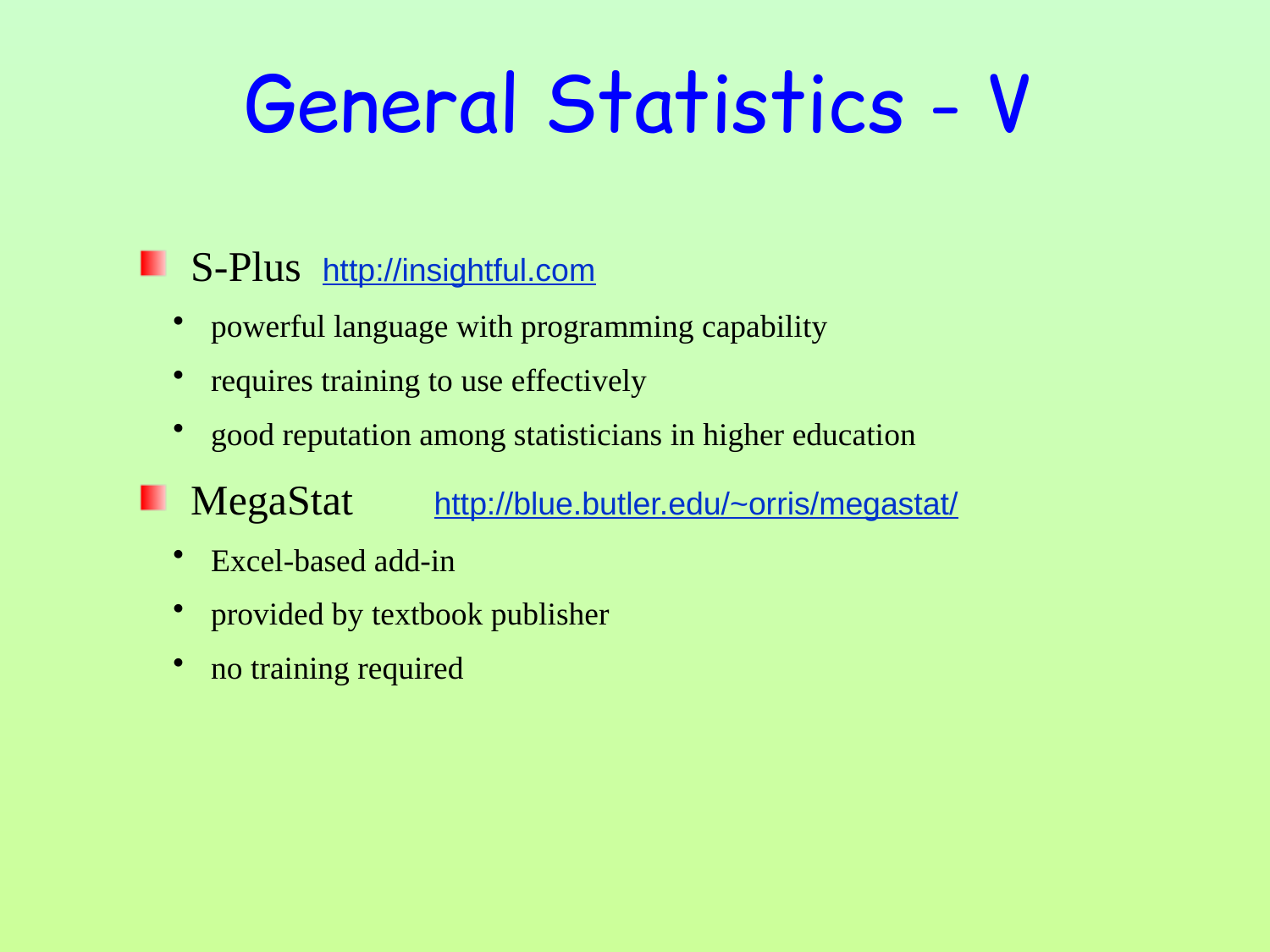

# General Statistics - V
  S-Plus  http://insightful.com
 powerful language with programming capability
 requires training to use effectively
 good reputation among statisticians in higher education
  MegaStat	 http://blue.butler.edu/~orris/megastat/
 Excel-based add-in
 provided by textbook publisher
 no training required